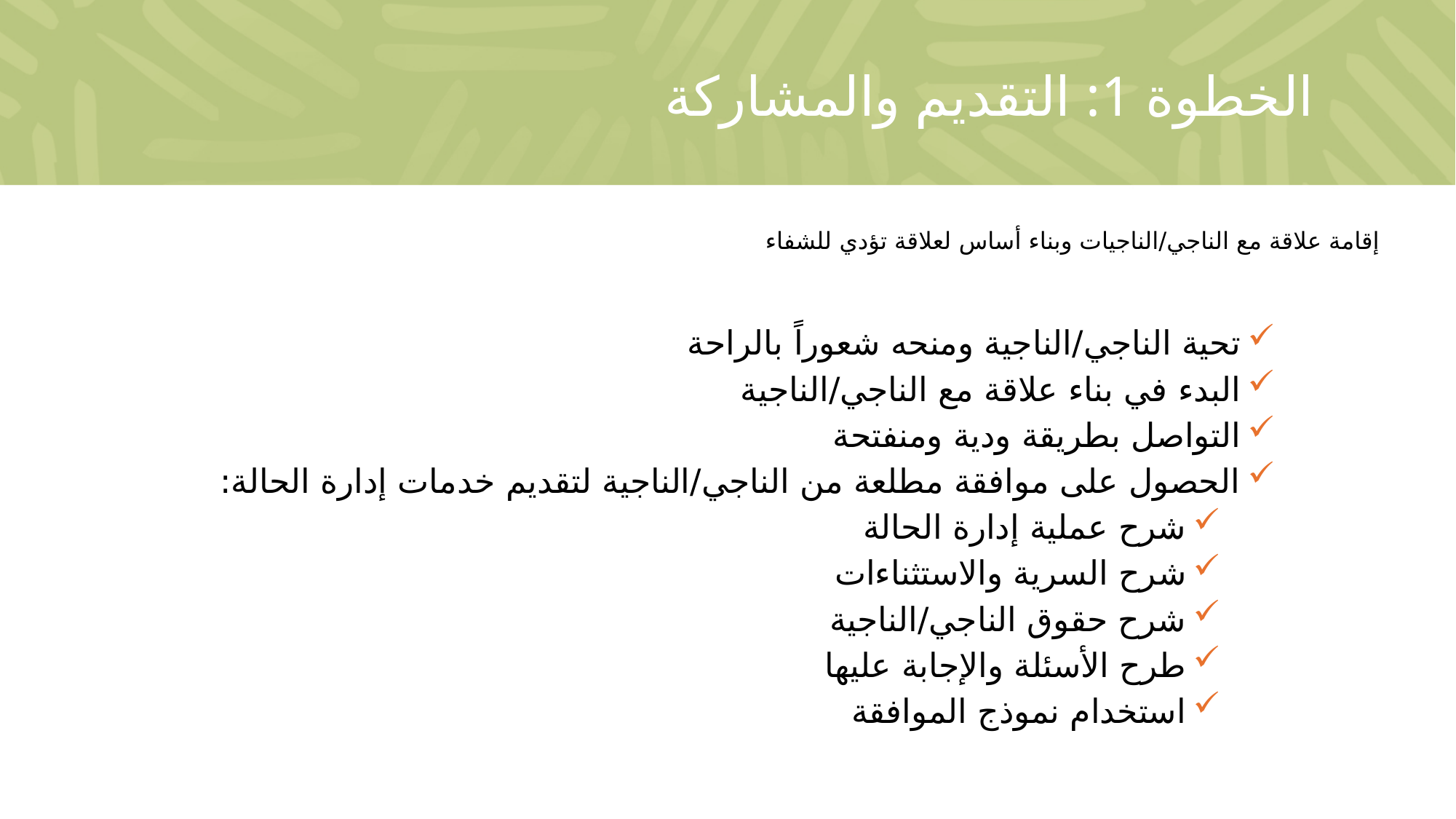

الخطوة 1: التقديم والمشاركة
# إقامة علاقة مع الناجي/الناجيات وبناء أساس لعلاقة تؤدي للشفاء
تحية الناجي/الناجية ومنحه شعوراً بالراحة
البدء في بناء علاقة مع الناجي/الناجية
التواصل بطريقة ودية ومنفتحة
الحصول على موافقة مطلعة من الناجي/الناجية لتقديم خدمات إدارة الحالة:
شرح عملية إدارة الحالة
شرح السرية والاستثناءات
شرح حقوق الناجي/الناجية
طرح الأسئلة والإجابة عليها
استخدام نموذج الموافقة